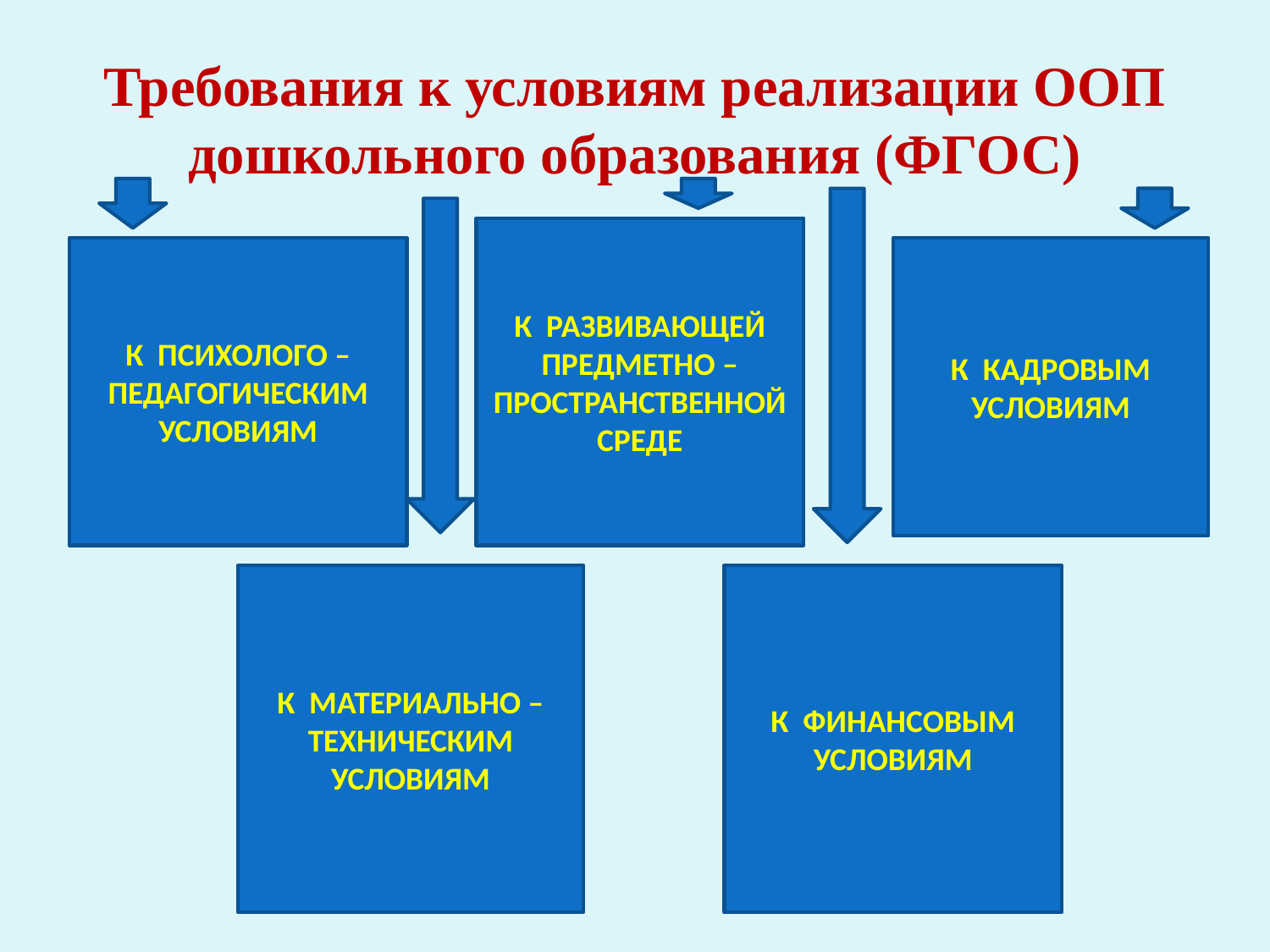

# Требования к условиям реализации ООП дошкольного образования (ФГОС)

К  РАЗВИВАЮЩЕЙ ПРЕДМЕТНО – ПРОСТРАНСТВЕННОЙ СРЕДЕ
К  ПСИХОЛОГО – ПЕДАГОГИЧЕСКИМ УСЛОВИЯМ
К  КАДРОВЫМ УСЛОВИЯМ
К  МАТЕРИАЛЬНО – ТЕХНИЧЕСКИМ УСЛОВИЯМ
К  ФИНАНСОВЫМ УСЛОВИЯМ